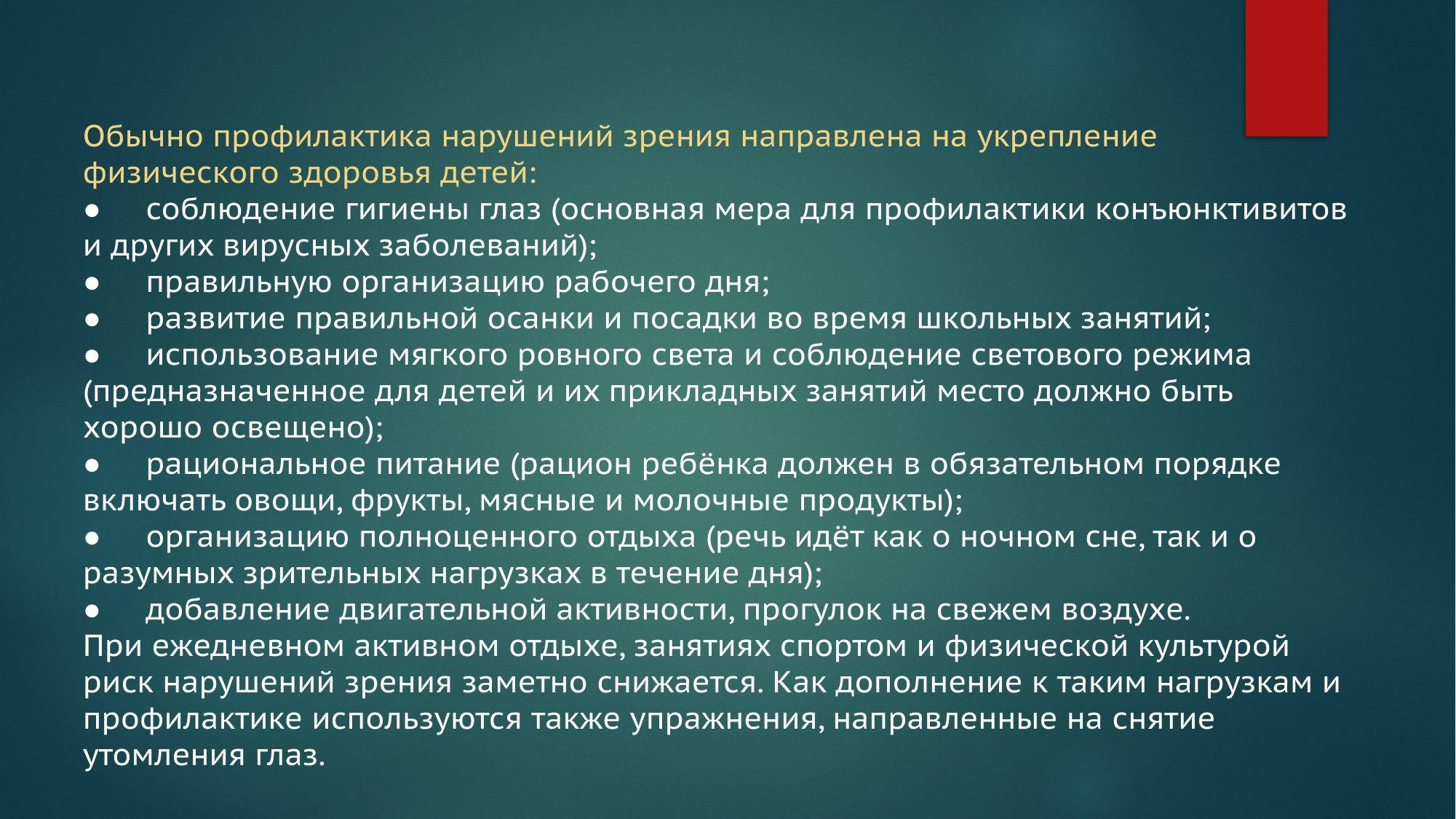

Обычно профилактика нарушений зрения направлена на укрепление физического здоровья детей:
●     соблюдение гигиены глаз (основная мера для профилактики конъюнктивитов и других вирусных заболеваний);
●     правильную организацию рабочего дня;
●     развитие правильной осанки и посадки во время школьных занятий;
●     использование мягкого ровного света и соблюдение светового режима (предназначенное для детей и их прикладных занятий место должно быть хорошо освещено);
●     рациональное питание (рацион ребёнка должен в обязательном порядке включать овощи, фрукты, мясные и молочные продукты);
●     организацию полноценного отдыха (речь идёт как о ночном сне, так и о разумных зрительных нагрузках в течение дня);
●     добавление двигательной активности, прогулок на свежем воздухе.
При ежедневном активном отдыхе, занятиях спортом и физической культурой риск нарушений зрения заметно снижается. Как дополнение к таким нагрузкам и профилактике используются также упражнения, направленные на снятие утомления глаз.